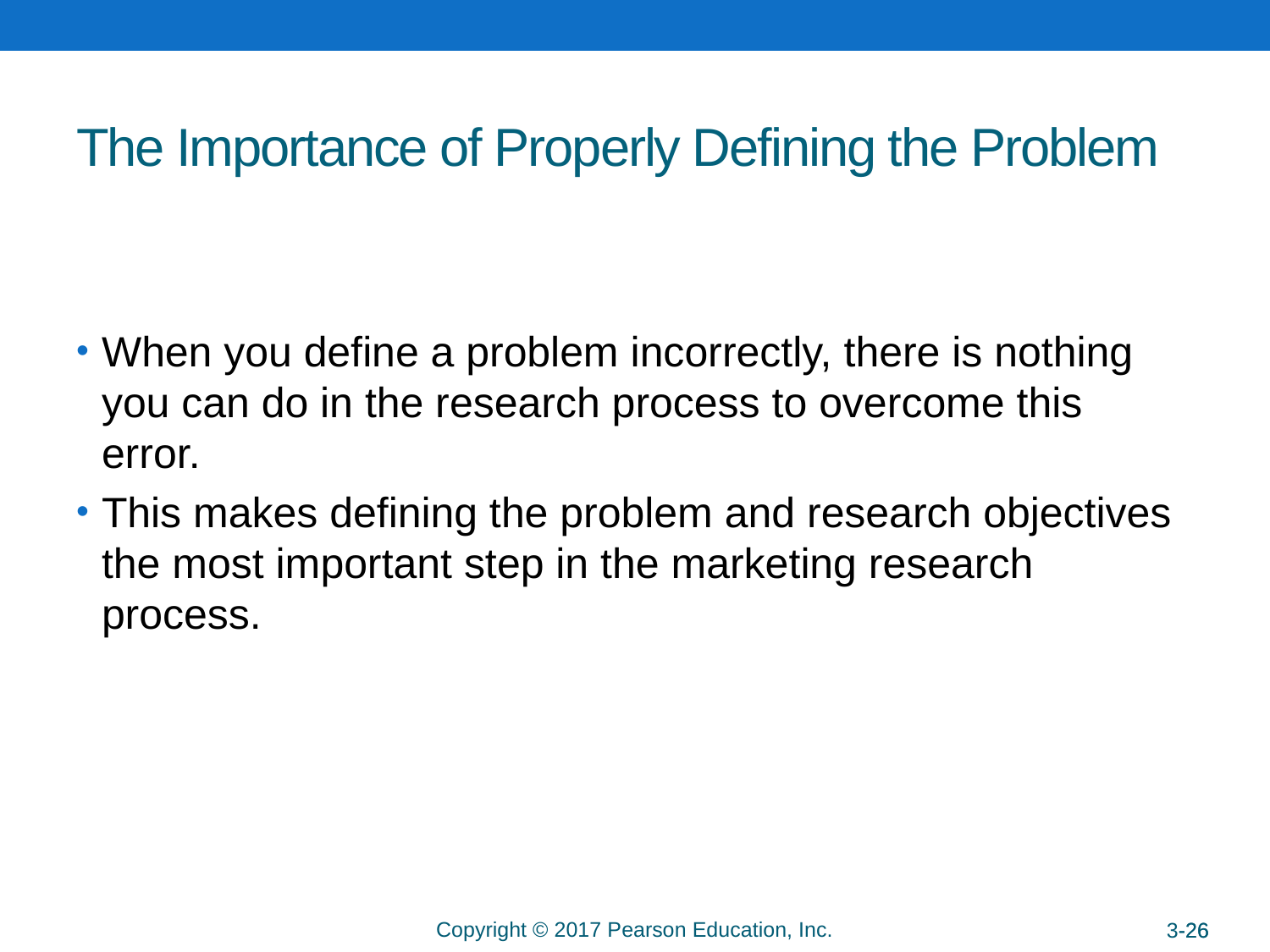

# The Importance of Properly Defining the Problem
When you define a problem incorrectly, there is nothing you can do in the research process to overcome this error.
This makes defining the problem and research objectives the most important step in the marketing research process.